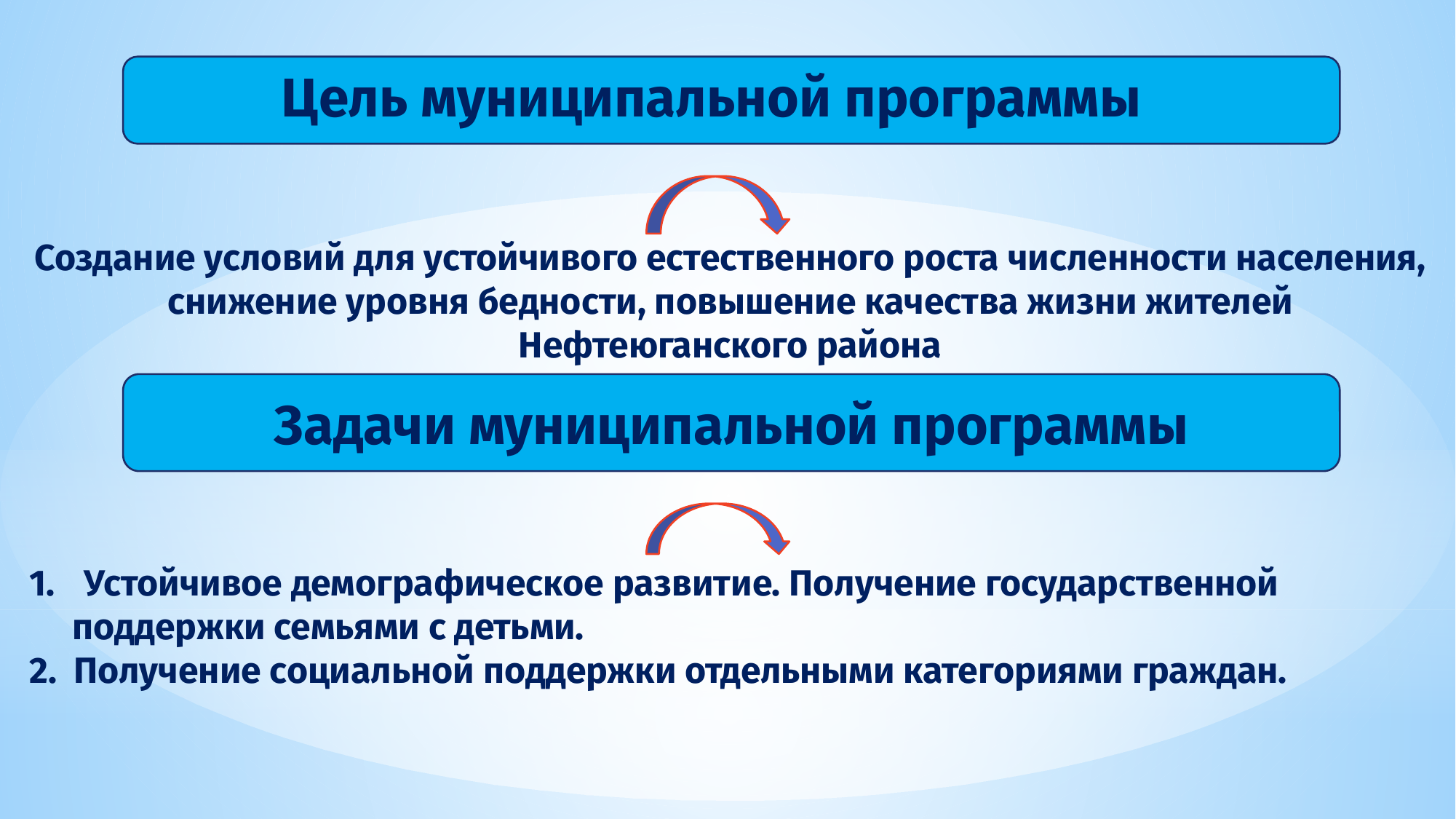

# Цель муниципальной программы

Создание условий для устойчивого естественного роста численности населения, снижение уровня бедности, повышение качества жизни жителей Нефтеюганского района
Задачи муниципальной программы

Устойчивое демографическое развитие. Получение государственной
     поддержки семьями с детьми.
2.  Получение социальной поддержки отдельными категориями граждан.